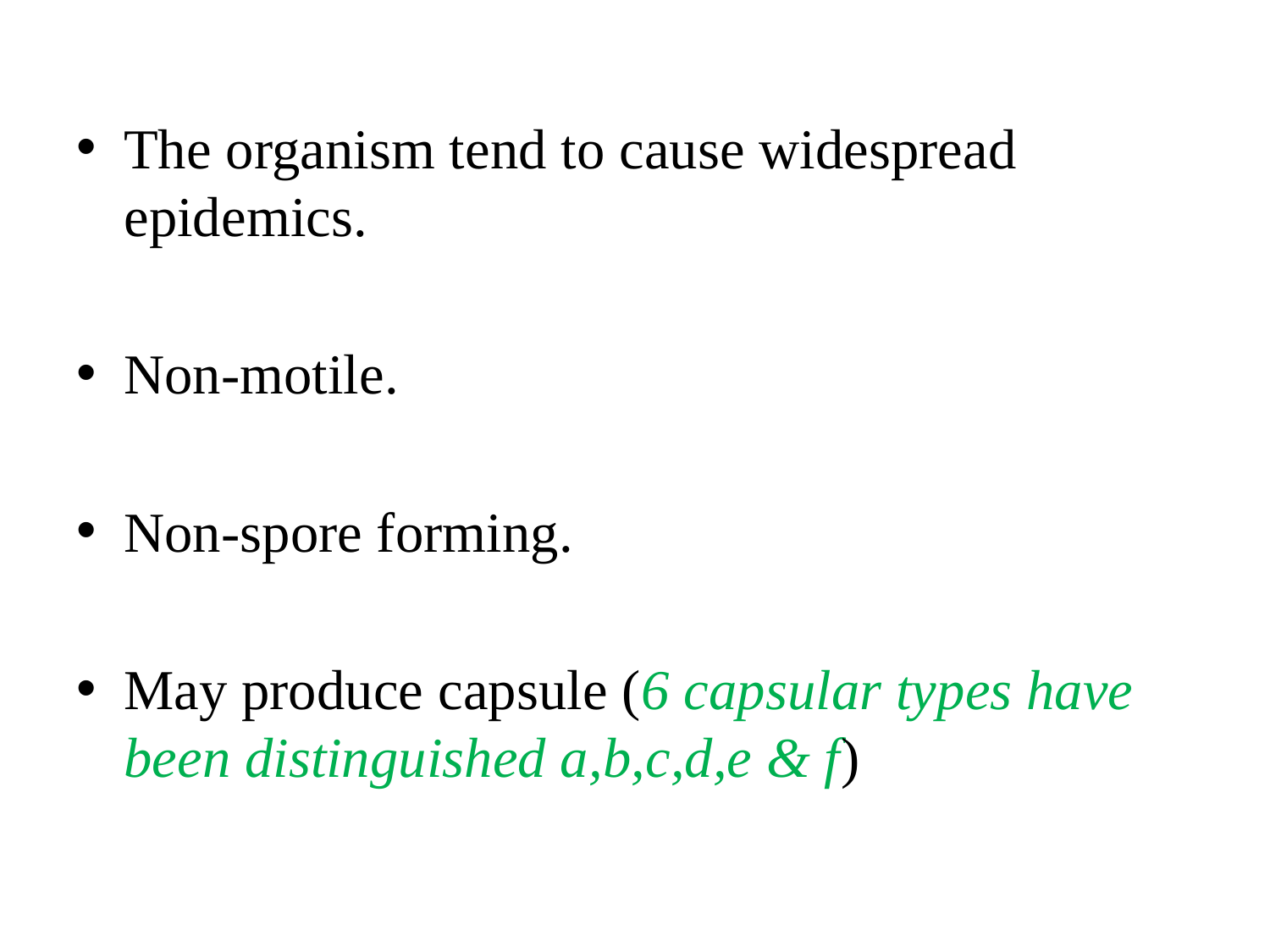

#
The organism tend to cause widespread epidemics.

Non-motile.

Non-spore forming.

May produce capsule (6 capsular types have been distinguished a,b,c,d,e & f)